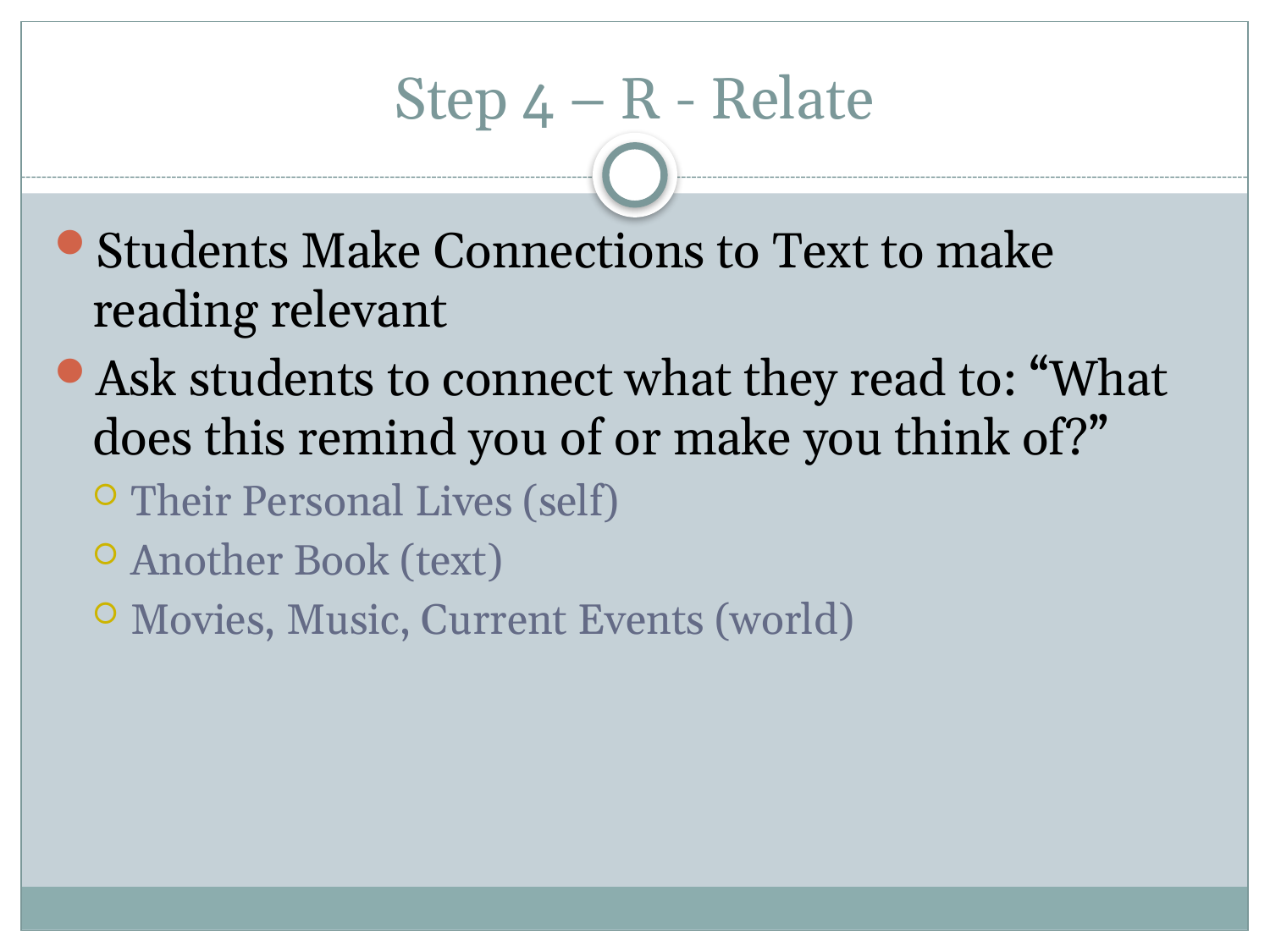

# Step 4 – R - Relate
Students Make Connections to Text to make reading relevant
Ask students to connect what they read to: “What does this remind you of or make you think of?”
Their Personal Lives (self)
Another Book (text)
Movies, Music, Current Events (world)